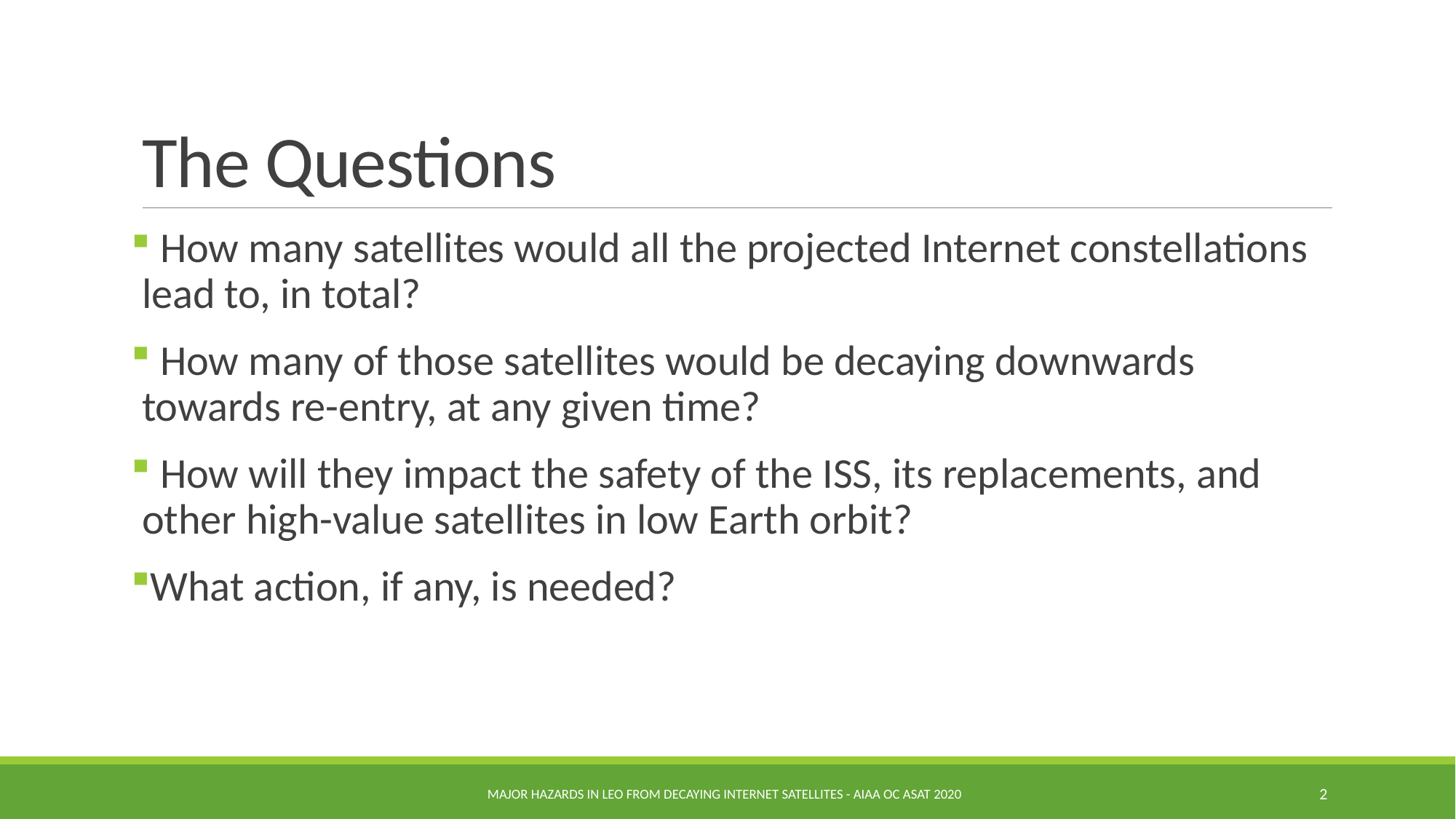

# The Questions
 How many satellites would all the projected Internet constellations lead to, in total?
 How many of those satellites would be decaying downwards towards re-entry, at any given time?
 How will they impact the safety of the ISS, its replacements, and other high-value satellites in low Earth orbit?
What action, if any, is needed?
Major Hazards in LEO from Decaying Internet Satellites - AIAA OC ASAT 2020
2